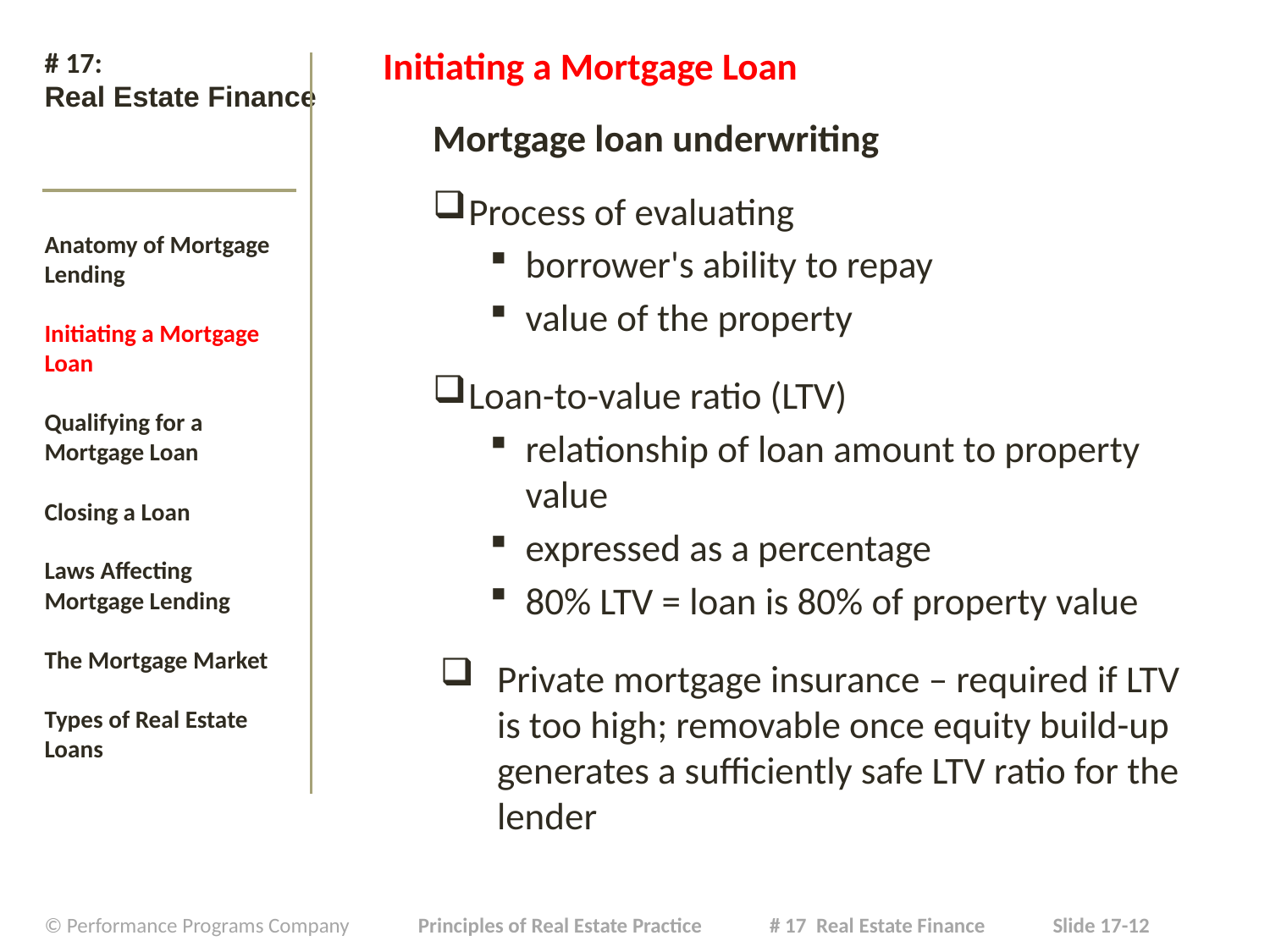

Initiating a Mortgage Loan

Mortgage loan underwriting

Process of evaluating
borrower's ability to repay
value of the property
Loan-to-value ratio (LTV)
relationship of loan amount to property value
expressed as a percentage
80% LTV = loan is 80% of property value

Private mortgage insurance – required if LTV is too high; removable once equity build-up generates a sufficiently safe LTV ratio for the lender

# # 17: Real Estate Finance
Anatomy of Mortgage Lending

Initiating a Mortgage Loan

Qualifying for a Mortgage Loan

Closing a Loan

Laws Affecting Mortgage Lending

The Mortgage Market

Types of Real Estate Loans

| © Performance Programs Company Principles of Real Estate Practice # 17 Real Estate Finance Slide 17-12 |
| --- |